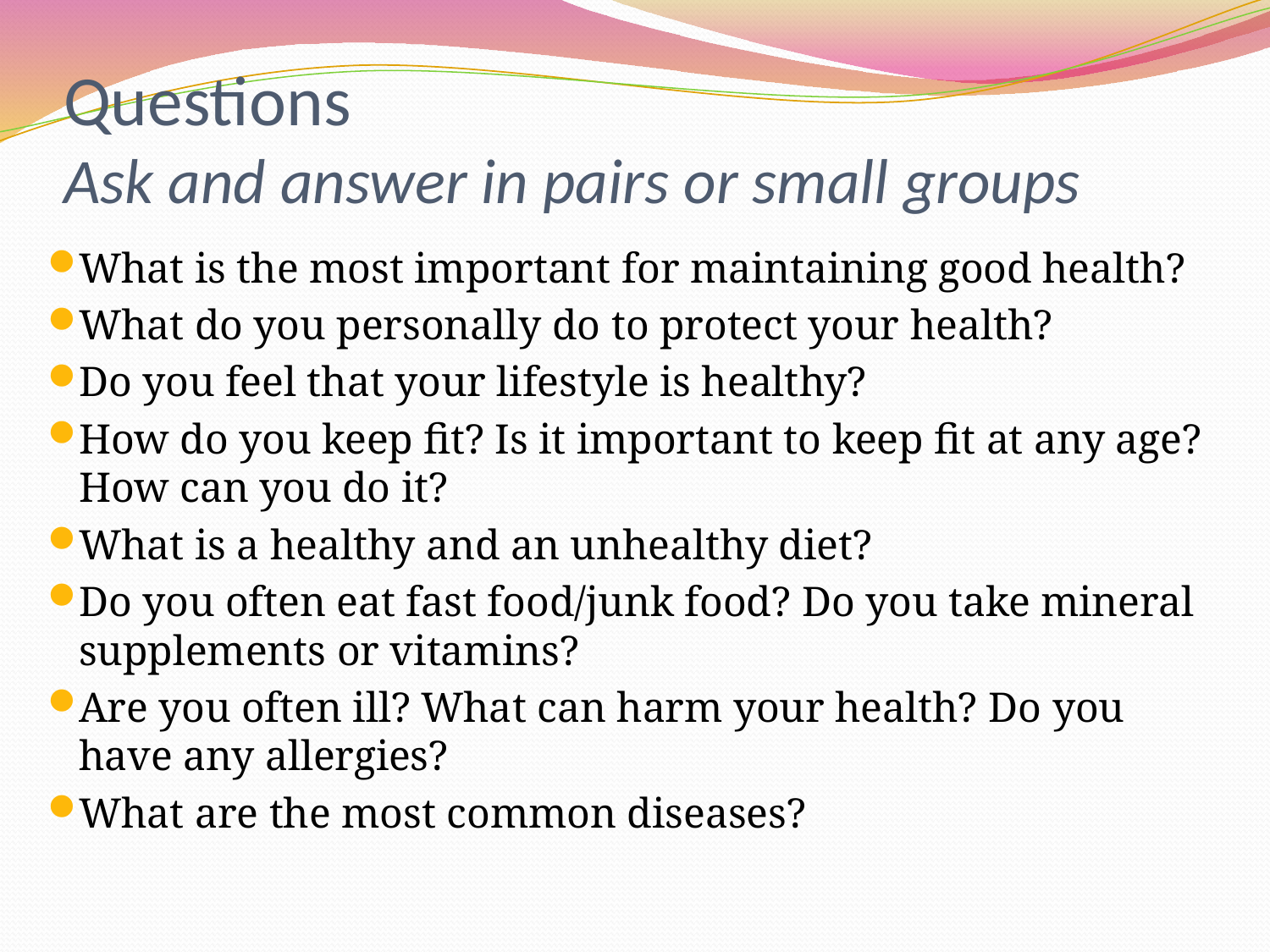

# Questions Ask and answer in pairs or small groups
What is the most important for maintaining good health?
What do you personally do to protect your health?
Do you feel that your lifestyle is healthy?
How do you keep fit? Is it important to keep fit at any age? How can you do it?
What is a healthy and an unhealthy diet?
Do you often eat fast food/junk food? Do you take mineral supplements or vitamins?
Are you often ill? What can harm your health? Do you have any allergies?
What are the most common diseases?